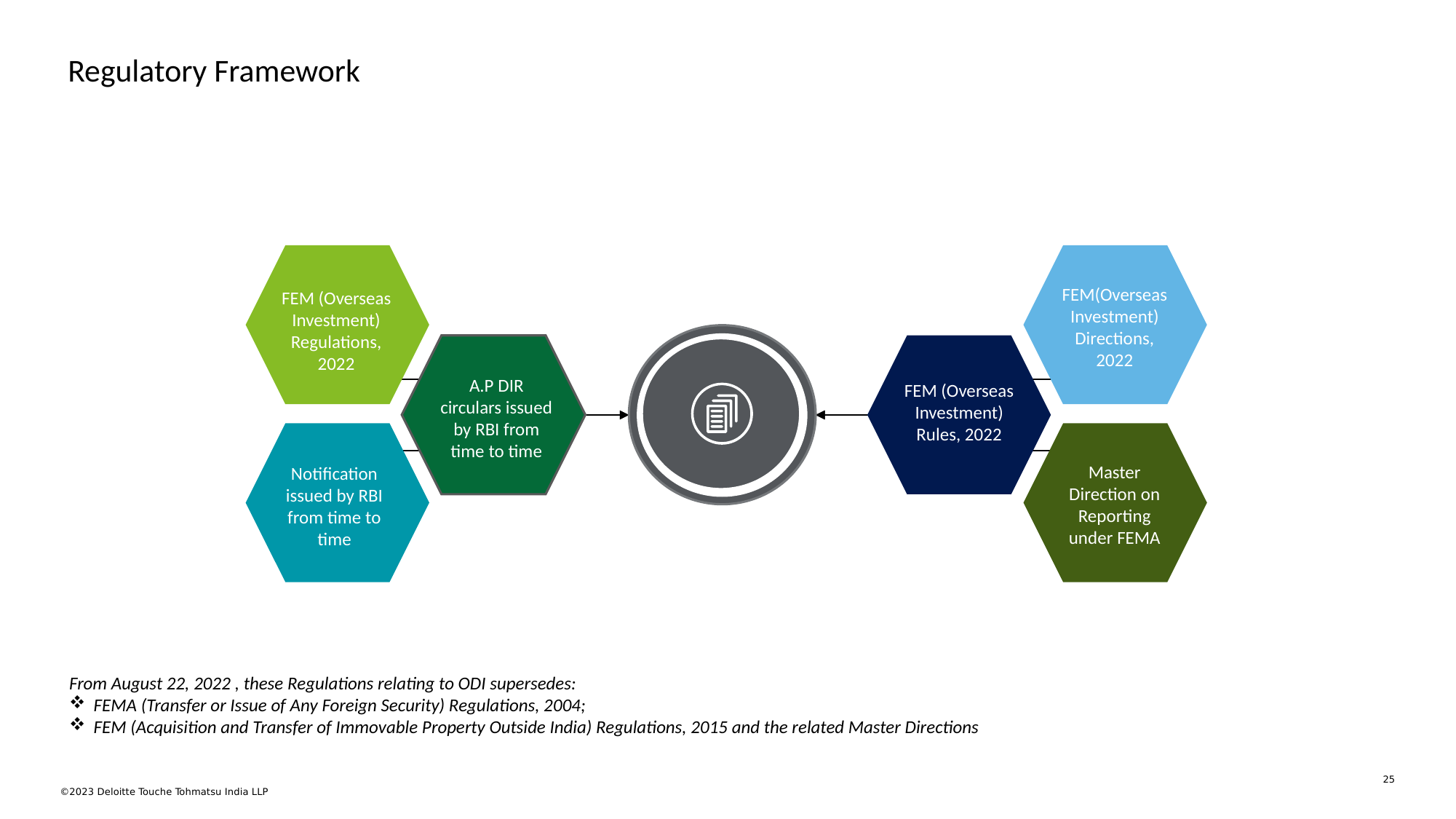

Regulatory Framework

FEM (Overseas Investment) Regulations, 2022

FEM(Overseas Investment) Directions, 2022
A.P DIR circulars issued by RBI from time to time
FEM (Overseas Investment) Rules, 2022

Master Direction on Reporting under FEMA
Notification issued by RBI from time to time
From August 22, 2022 , these Regulations relating to ODI supersedes:
FEMA (Transfer or Issue of Any Foreign Security) Regulations, 2004;
FEM (Acquisition and Transfer of Immovable Property Outside India) Regulations, 2015 and the related Master Directions